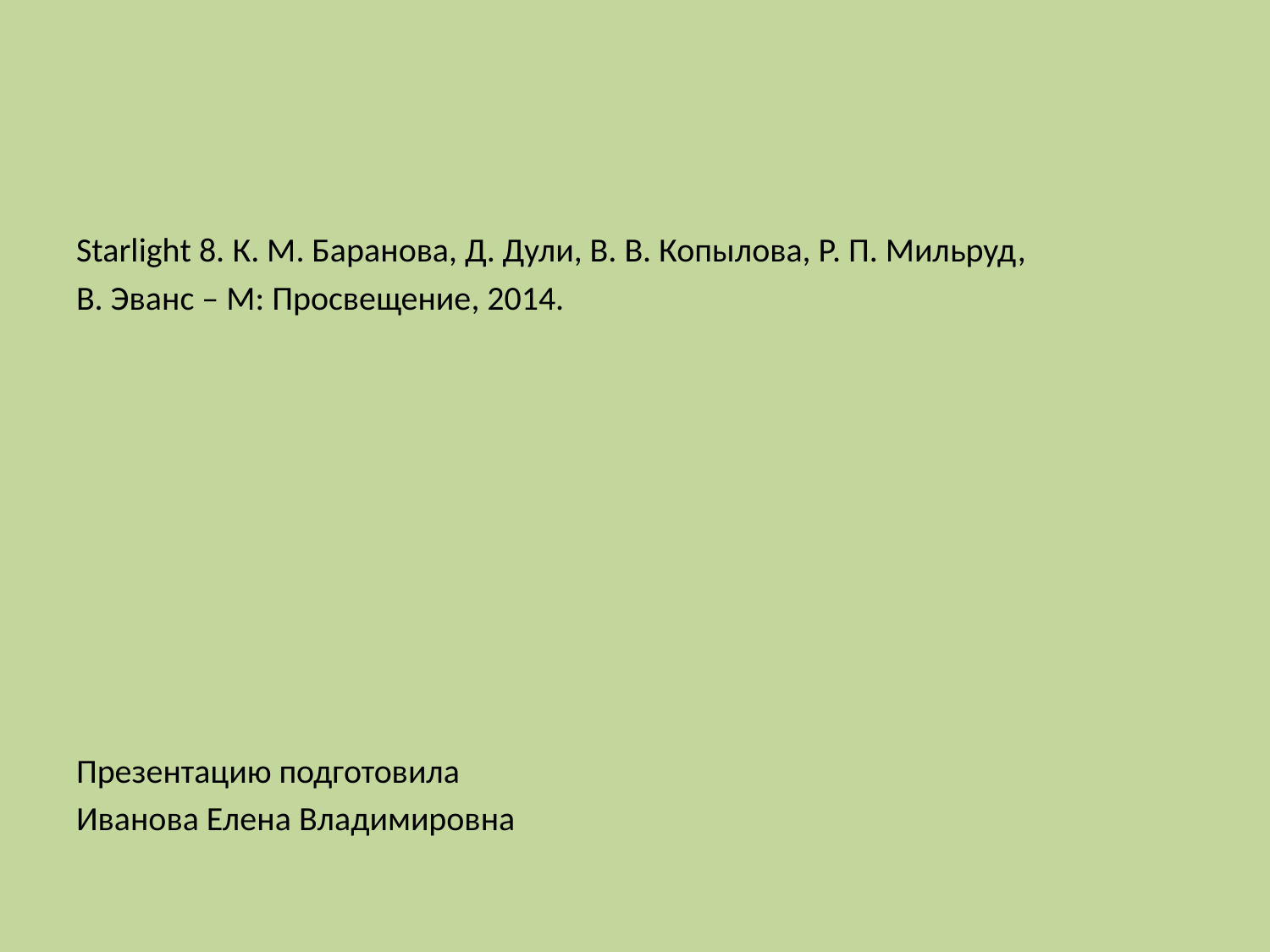

#
Starlight 8. К. М. Баранова, Д. Дули, В. В. Копылова, Р. П. Мильруд,
В. Эванс – М: Просвещение, 2014.

Презентацию подготовила
Иванова Елена Владимировна